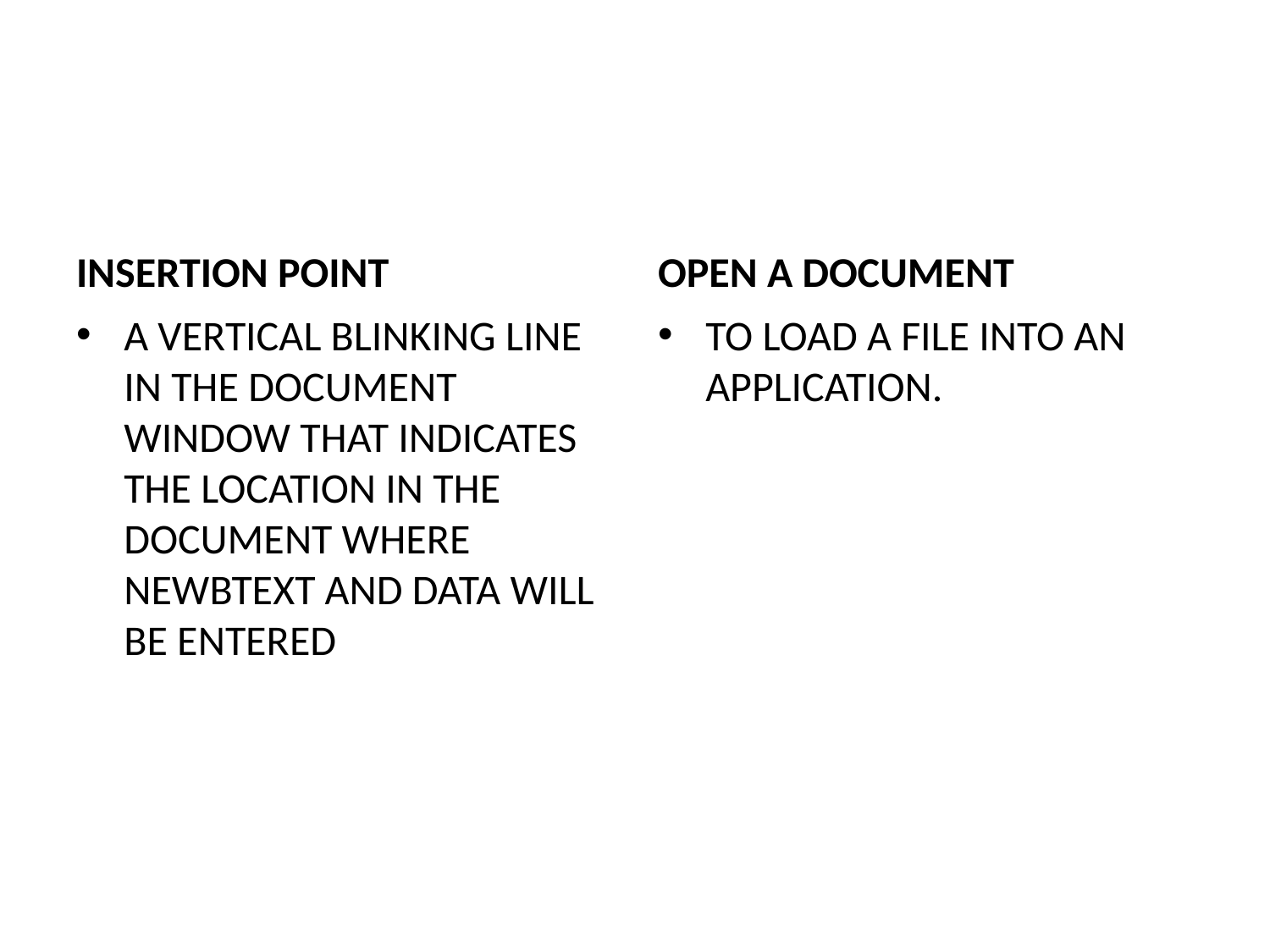

#
INSERTION POINT
OPEN A DOCUMENT
A VERTICAL BLINKING LINE IN THE DOCUMENT WINDOW THAT INDICATES THE LOCATION IN THE DOCUMENT WHERE NEWBTEXT AND DATA WILL BE ENTERED
TO LOAD A FILE INTO AN APPLICATION.